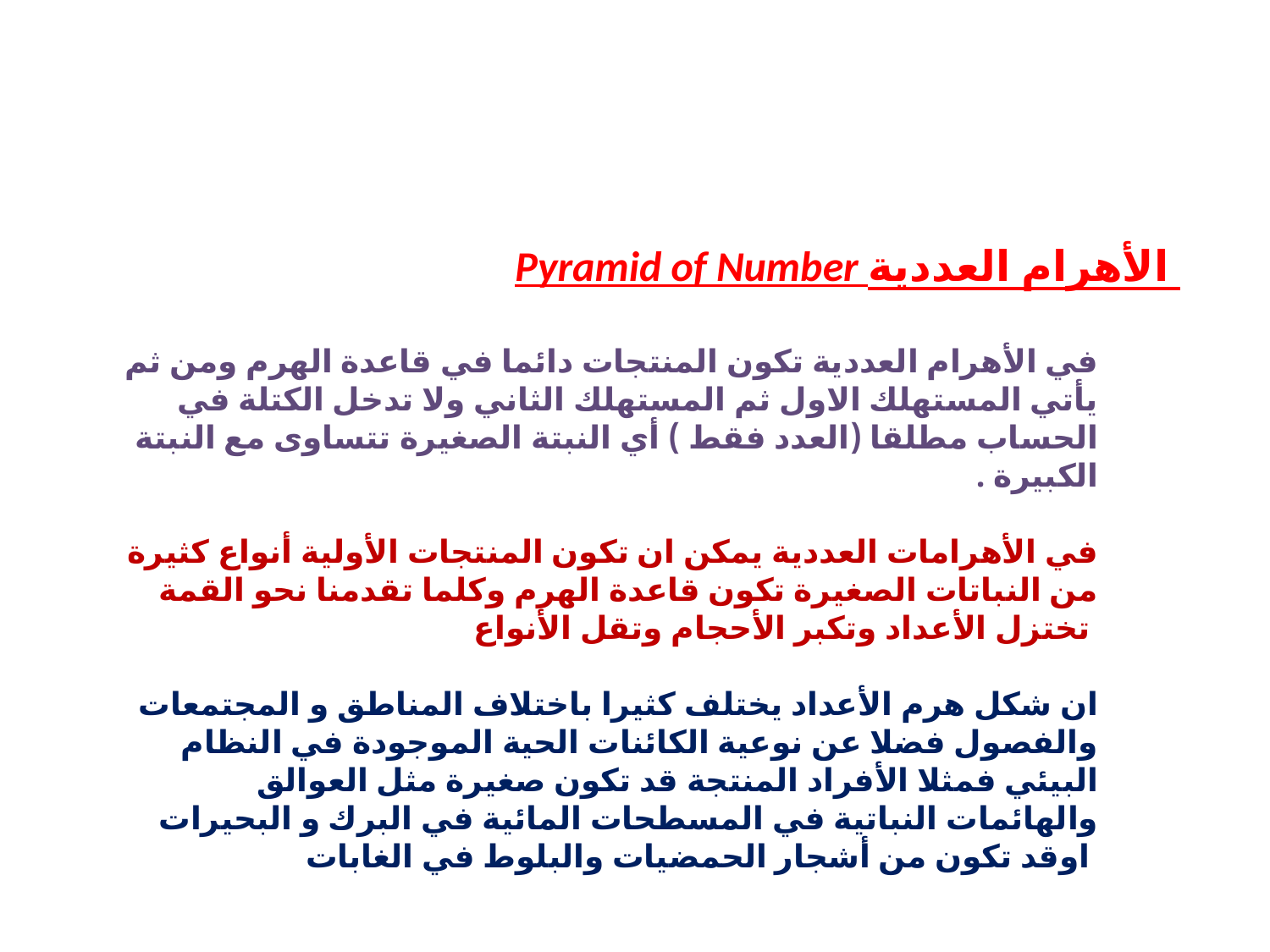

Pyramid of Number الأهرام العددية
في الأهرام العددية تكون المنتجات دائما في قاعدة الهرم ومن ثم يأتي المستهلك الاول ثم المستهلك الثاني ولا تدخل الكتلة في الحساب مطلقا (العدد فقط ) أي النبتة الصغيرة تتساوى مع النبتة الكبيرة .

في الأهرامات العددية يمكن ان تكون المنتجات الأولية أنواع كثيرة من النباتات الصغيرة تكون قاعدة الهرم وكلما تقدمنا نحو القمة تختزل الأعداد وتكبر الأحجام وتقل الأنواع

ان شكل هرم الأعداد يختلف كثيرا باختلاف المناطق و المجتمعات والفصول فضلا عن نوعية الكائنات الحية الموجودة في النظام البيئي فمثلا الأفراد المنتجة قد تكون صغيرة مثل العوالق والهائمات النباتية في المسطحات المائية في البرك و البحيرات اوقد تكون من أشجار الحمضيات والبلوط في الغابات